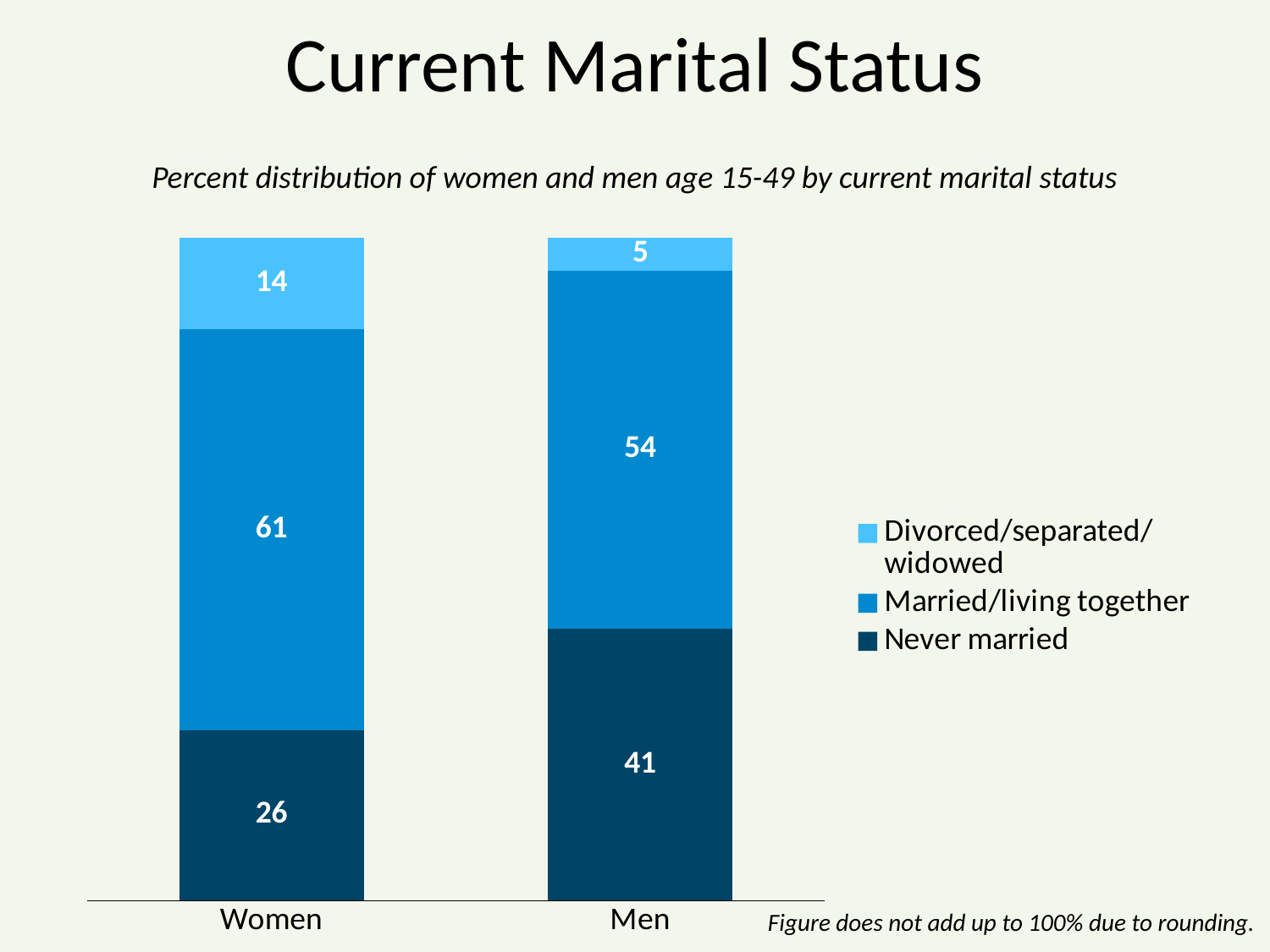

# Current Marital Status
Percent distribution of women and men age 15-49 by current marital status

### Chart

| Category | Never married | Married/living together | Divorced/separated/ widowed |
|---|---|---|---|
| Women | 26.0 | 61.0 | 14.0 |
| Men | 41.0 | 54.0 | 5.0 |
Figure does not add up to 100% due to rounding.